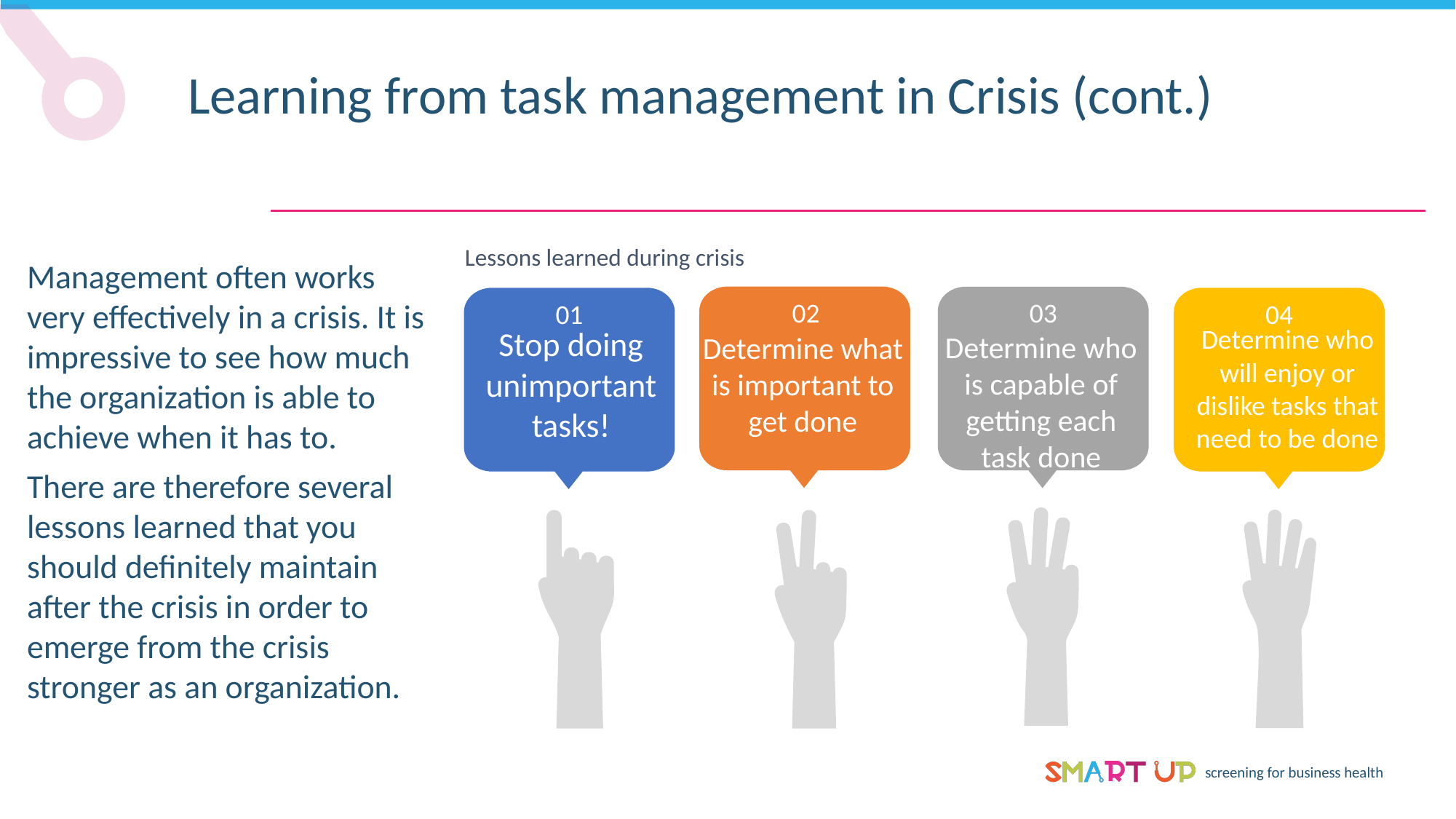

Learning from task management in Crisis (cont.)
Lessons learned during crisis
Management often works very effectively in a crisis. It is impressive to see how much the organization is able to achieve when it has to.
There are therefore several lessons learned that you should definitely maintain after the crisis in order to emerge from the crisis stronger as an organization.

02
03
01
04
Determine who will enjoy or dislike tasks that need to be done
Stop doing unimportant tasks!
Determine who is capable of getting each task done
Determine what is important to get done